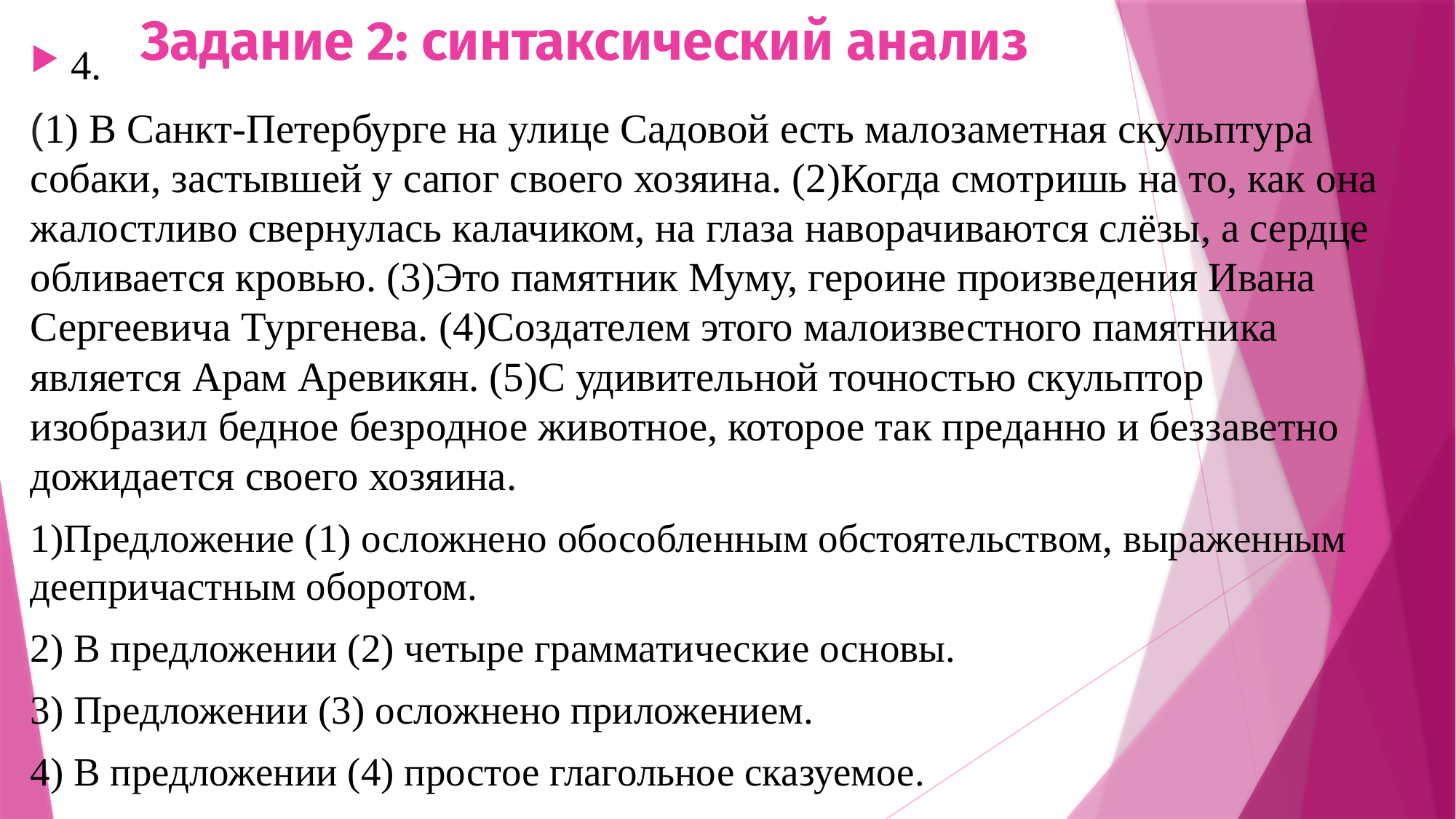

# Задание 2: синтаксический анализ
4.
(1) В Санкт-Петербурге на улице Садовой есть малозаметная скульптура собаки, застывшей у сапог своего хозяина. (2)Когда смотришь на то, как она жалостливо свернулась калачиком, на глаза наворачиваются слёзы, а сердце обливается кровью. (3)Это памятник Муму, героине произведения Ивана Сергеевича Тургенева. (4)Создателем этого малоизвестного памятника является Арам Аревикян. (5)С удивительной точностью скульптор изобразил бедное безродное животное, которое так преданно и беззаветно дожидается своего хозяина.
1)Предложение (1) осложнено обособленным обстоятельством, выраженным деепричастным оборотом.
2) В предложении (2) четыре грамматические основы.
3) Предложении (3) осложнено приложением.
4) В предложении (4) простое глагольное сказуемое.
5) Предложение (5) сложноподчинённое с придаточным определительным.